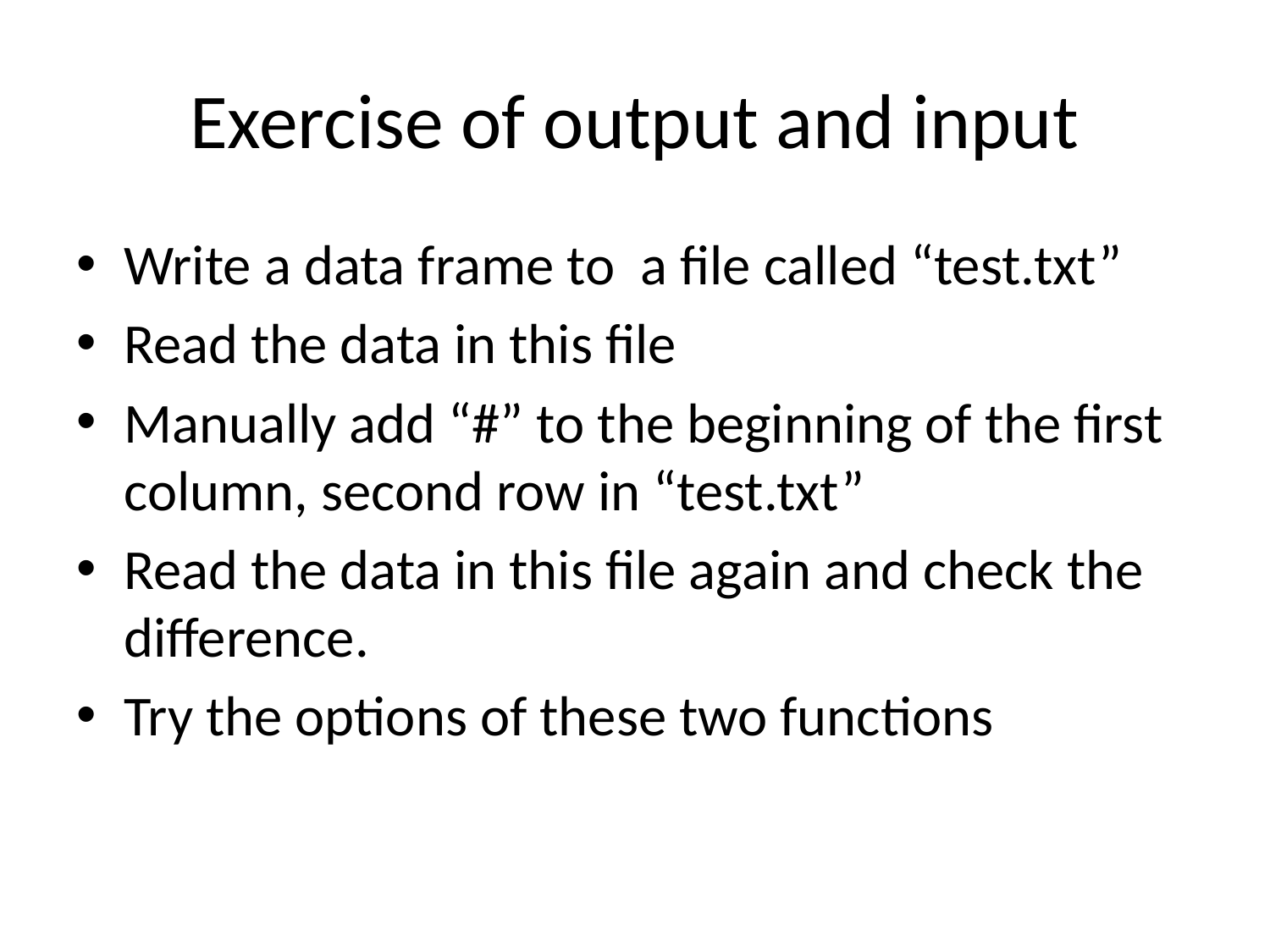

# Exercise of output and input
Write a data frame to  a file called “test.txt”
Read the data in this file
Manually add “#” to the beginning of the first column, second row in “test.txt”
Read the data in this file again and check the difference.
Try the options of these two functions